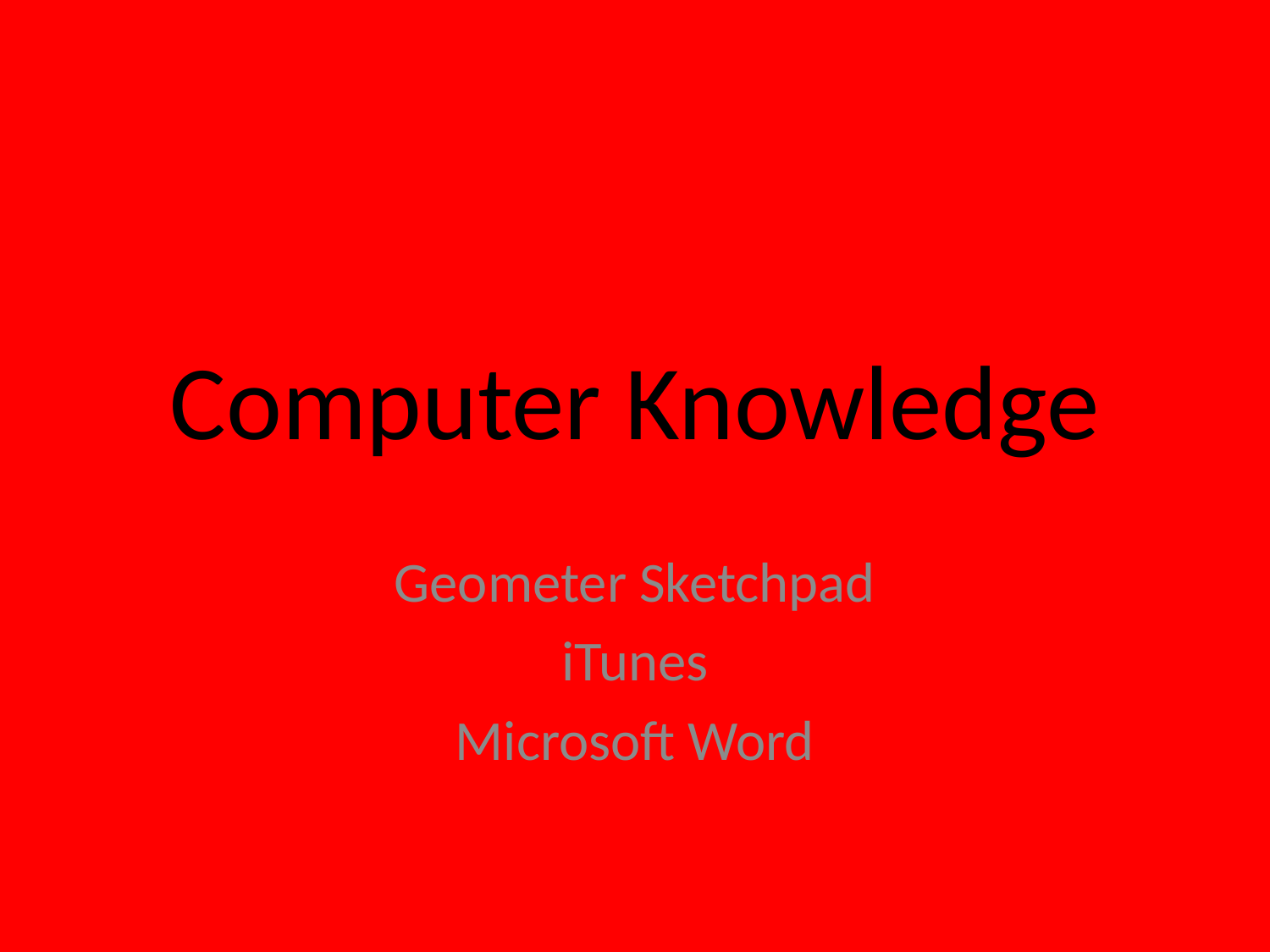

# Computer Knowledge
Geometer Sketchpad
iTunes
Microsoft Word